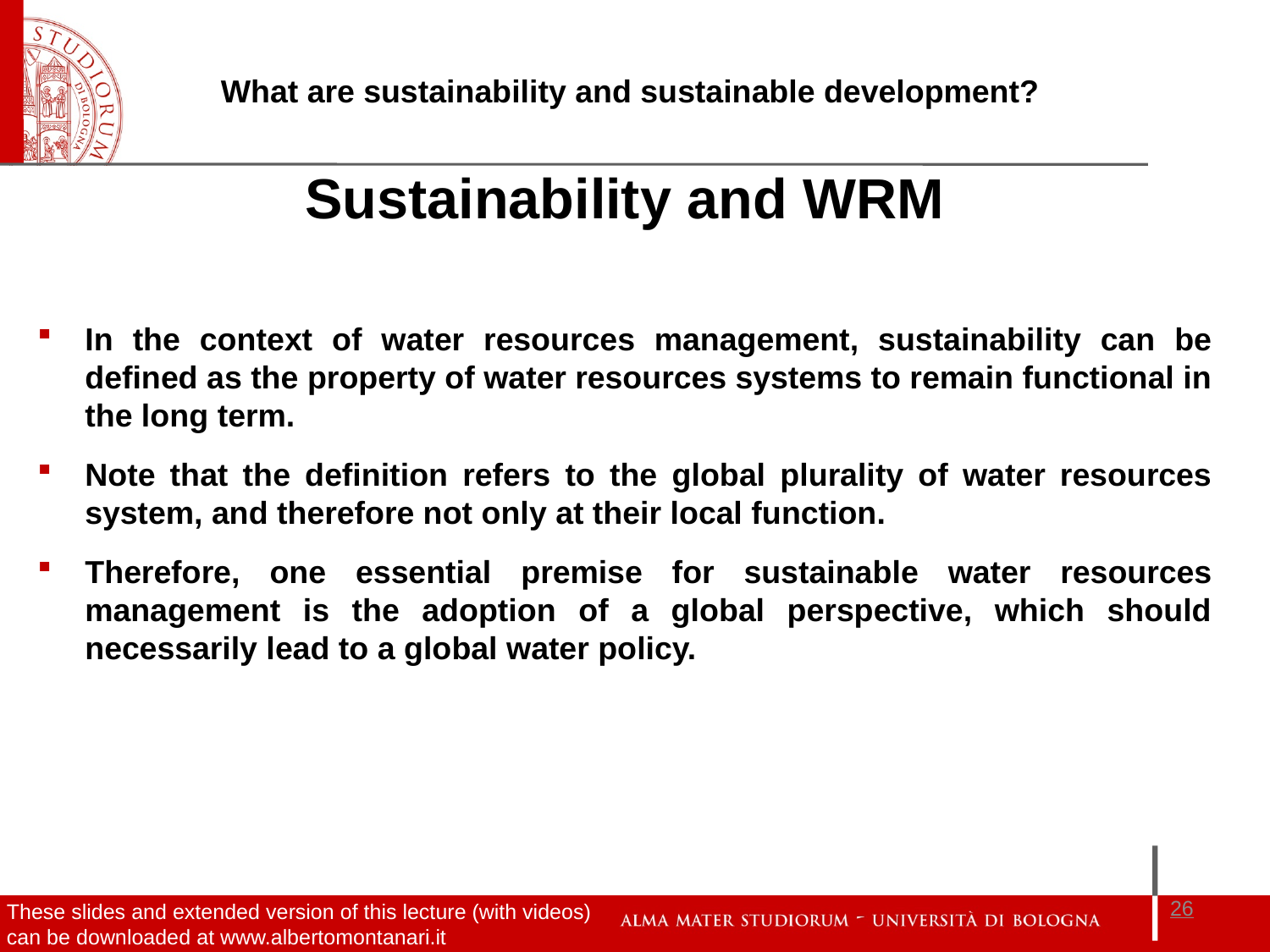

Sustainability and WRM
In the context of water resources management, sustainability can be defined as the property of water resources systems to remain functional in the long term.
Note that the definition refers to the global plurality of water resources system, and therefore not only at their local function.
Therefore, one essential premise for sustainable water resources management is the adoption of a global perspective, which should necessarily lead to a global water policy.
26